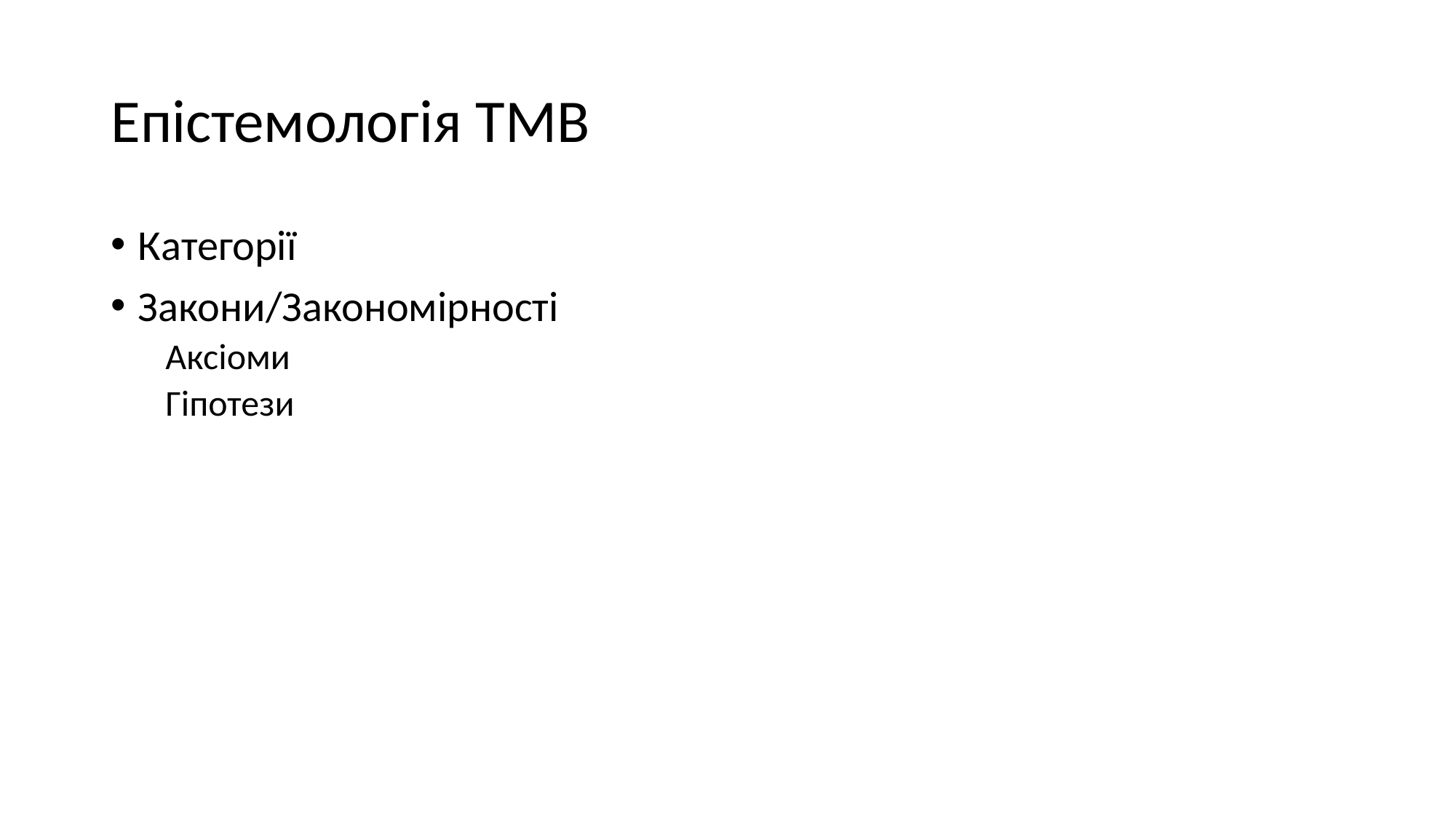

# Епістемологія ТМВ
Категорії
Закони/Закономірності
Аксіоми
Гіпотези